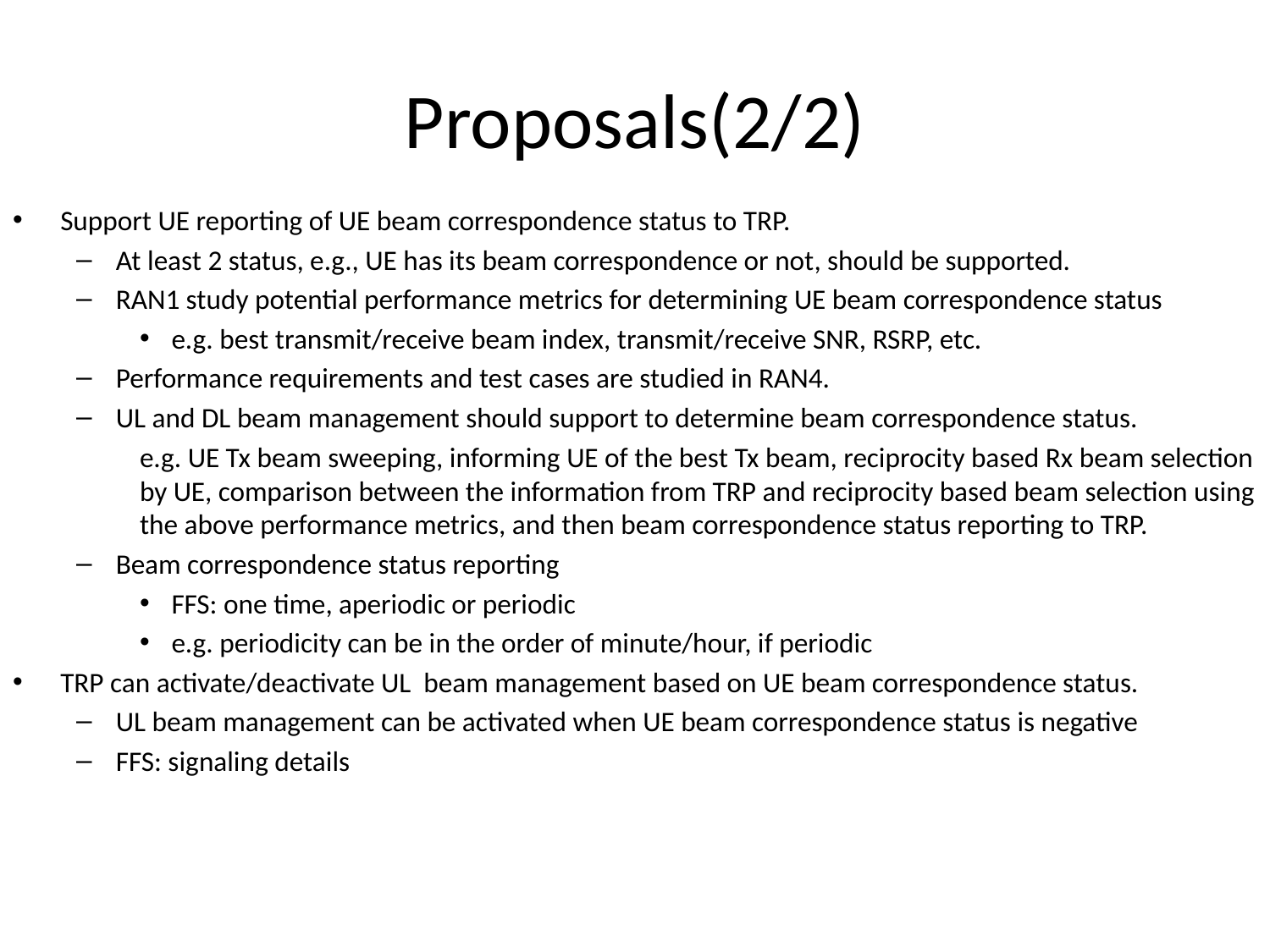

# Proposals(2/2)
Support UE reporting of UE beam correspondence status to TRP.
At least 2 status, e.g., UE has its beam correspondence or not, should be supported.
RAN1 study potential performance metrics for determining UE beam correspondence status
e.g. best transmit/receive beam index, transmit/receive SNR, RSRP, etc.
Performance requirements and test cases are studied in RAN4.
UL and DL beam management should support to determine beam correspondence status.
e.g. UE Tx beam sweeping, informing UE of the best Tx beam, reciprocity based Rx beam selection by UE, comparison between the information from TRP and reciprocity based beam selection using the above performance metrics, and then beam correspondence status reporting to TRP.
Beam correspondence status reporting
FFS: one time, aperiodic or periodic
e.g. periodicity can be in the order of minute/hour, if periodic
TRP can activate/deactivate UL  beam management based on UE beam correspondence status.
UL beam management can be activated when UE beam correspondence status is negative
FFS: signaling details